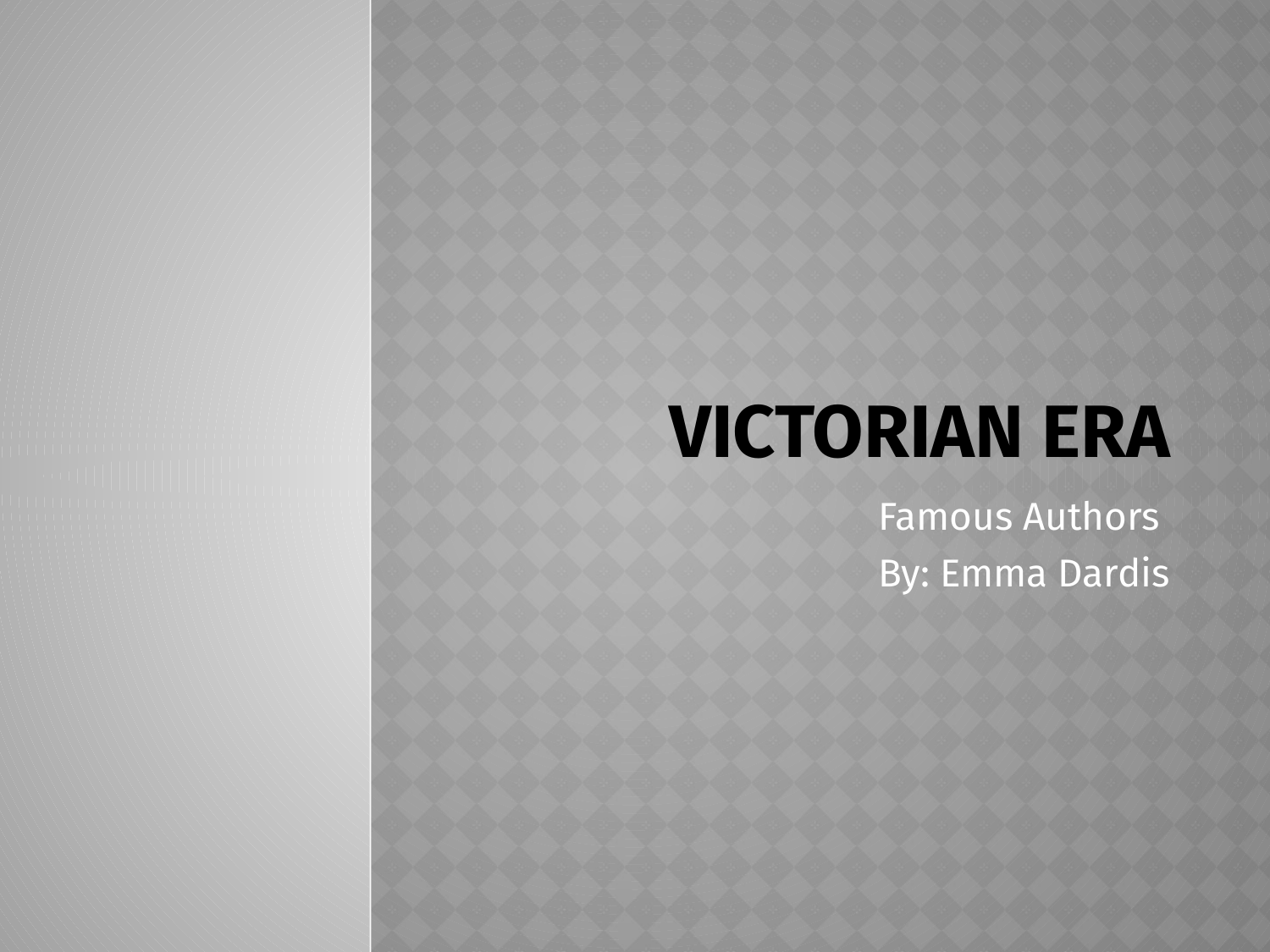

# Victorian Era
Famous Authors
By: Emma Dardis